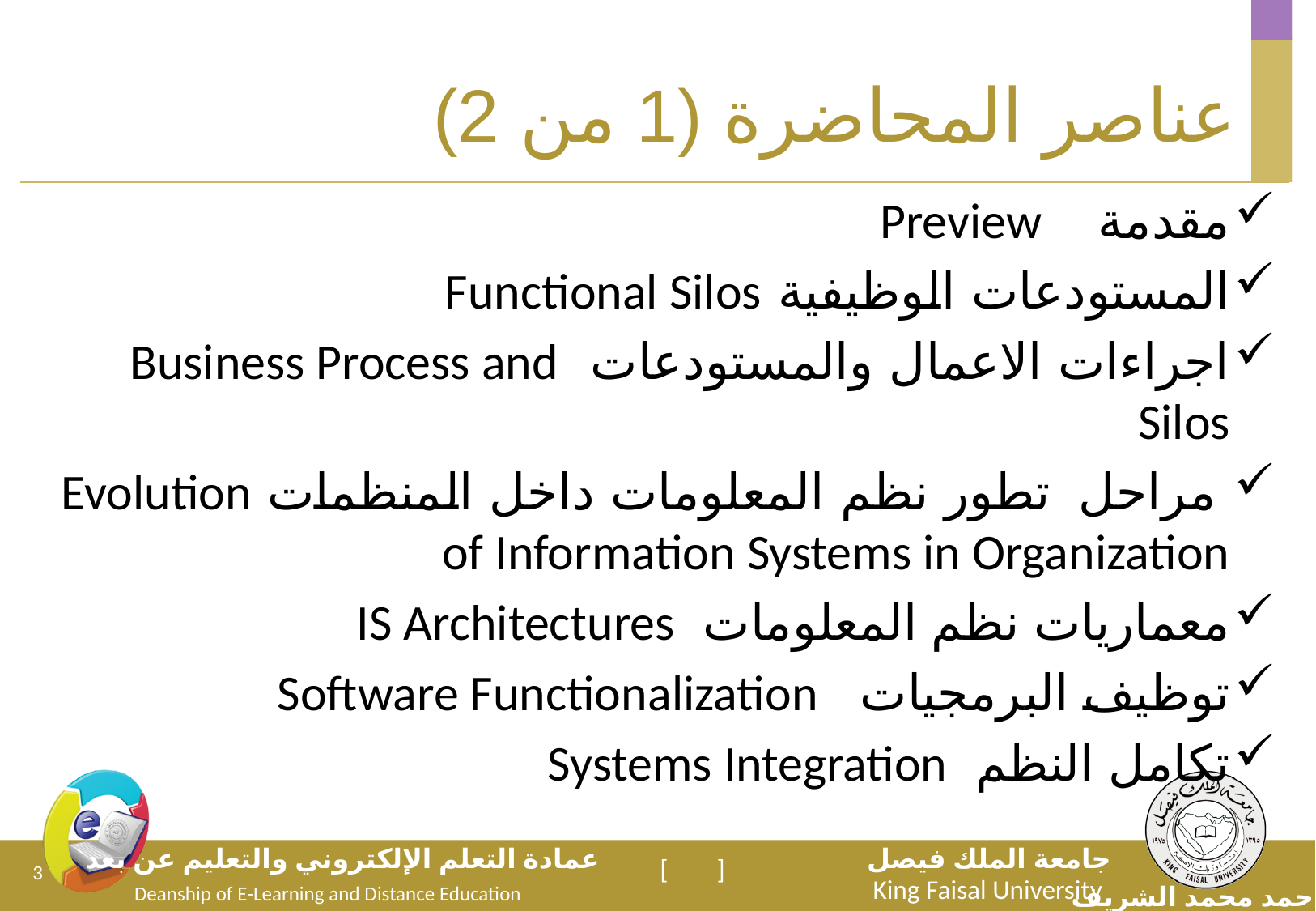

# عناصر المحاضرة (1 من 2)
مقدمة    Preview
المستودعات الوظيفية Functional Silos
اجراءات الاعمال والمستودعات  Business Process and Silos
 مراحل  تطور نظم المعلومات داخل المنظمات Evolution of Information Systems in Organization
معماريات نظم المعلومات  IS Architectures
توظيف البرمجيات   Software Functionalization
تكامل النظم  Systems Integration

3